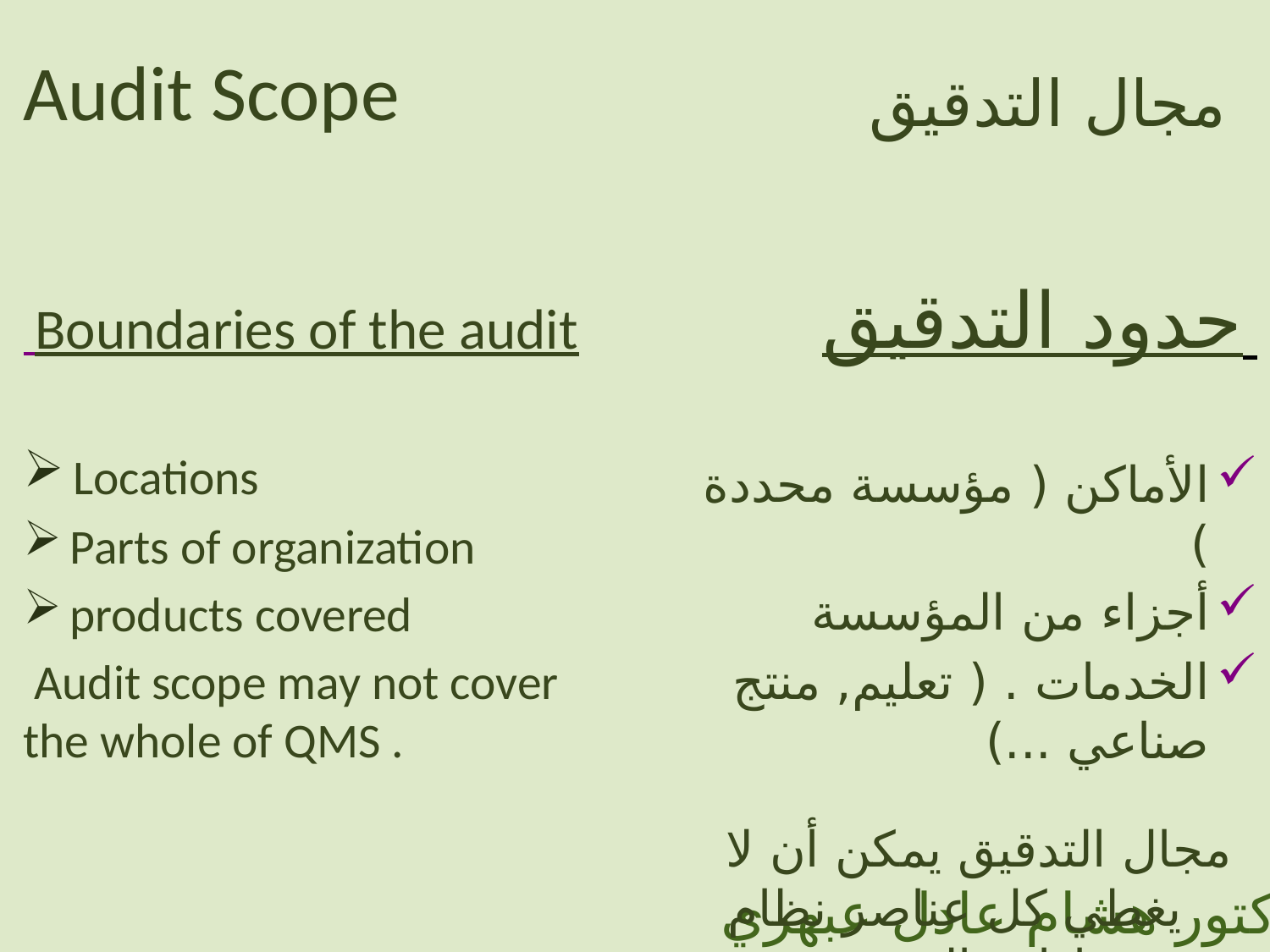

Audit Scope
مجال التدقيق
 حدود التدقيق

الأماكن ( مؤسسة محددة )
أجزاء من المؤسسة
الخدمات . ( تعليم, منتج صناعي ...)

مجال التدقيق يمكن أن لا يغطي كل عناصر نظام إدارة الجودة
 Boundaries of the audit

 Locations
 Parts of organization
 products covered
 Audit scope may not cover the whole of QMS .

الدكتور هشام عادل عبهري